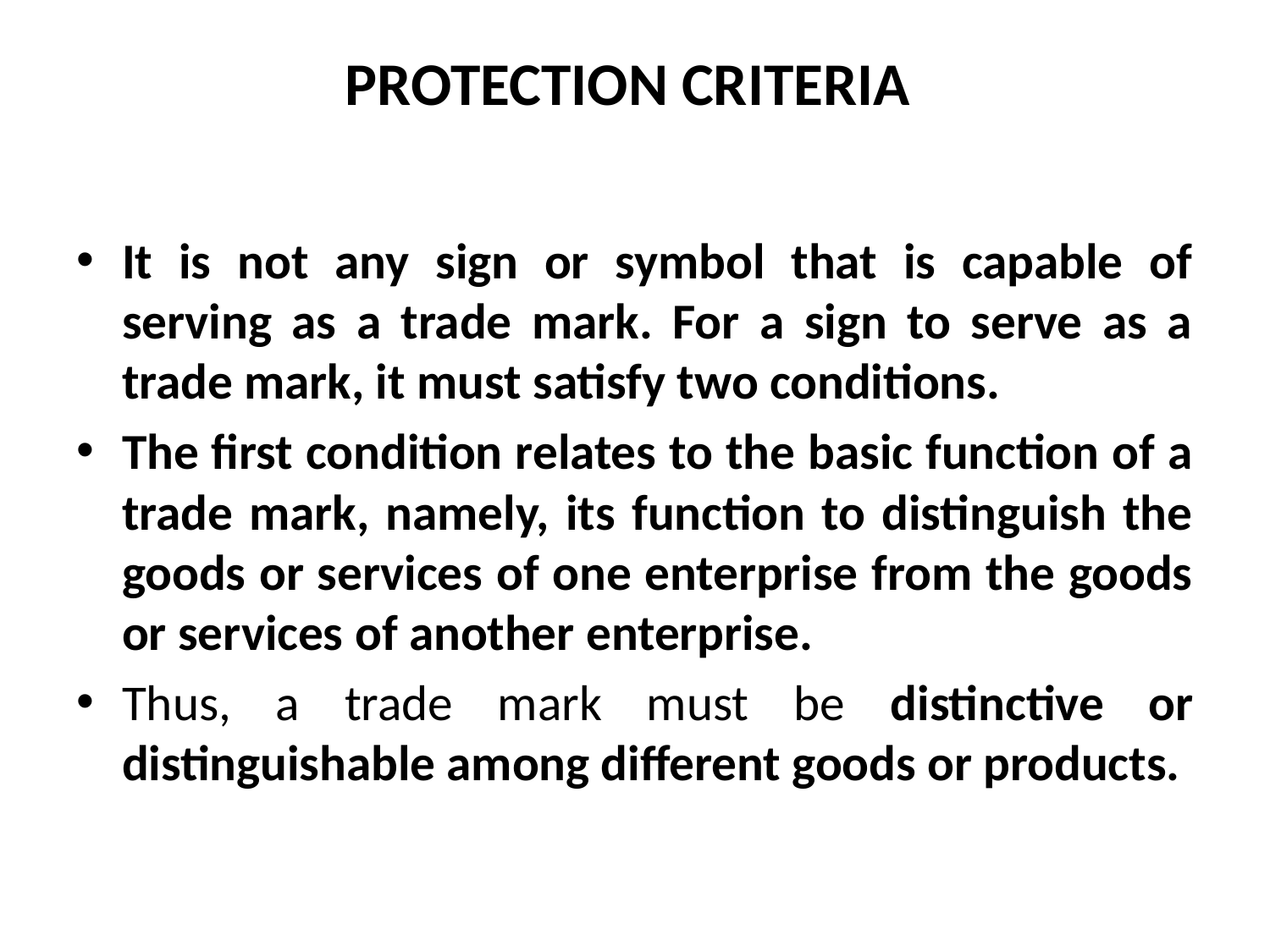

# PROTECTION CRITERIA
It is not any sign or symbol that is capable of serving as a trade mark. For a sign to serve as a trade mark, it must satisfy two conditions.
The first condition relates to the basic function of a trade mark, namely, its function to distinguish the goods or services of one enterprise from the goods or services of another enterprise.
Thus, a trade mark must be distinctive or distinguishable among different goods or products.